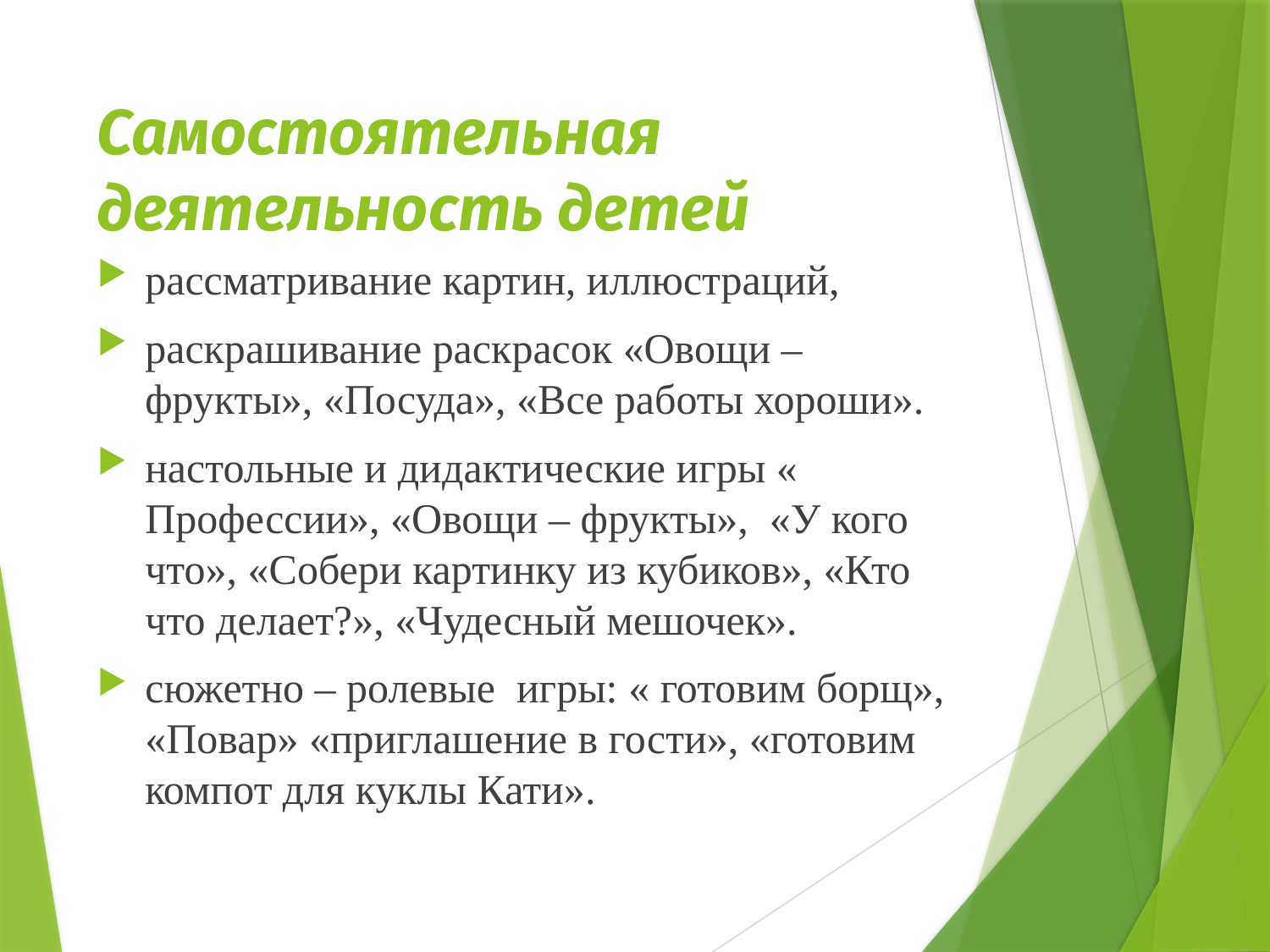

# Самостоятельная деятельность детей
рассматривание картин, иллюстраций,
раскрашивание раскрасок «Овощи – фрукты», «Посуда», «Все работы хороши».
настольные и дидактические игры « Профессии», «Овощи – фрукты»,  «У кого что», «Собери картинку из кубиков», «Кто что делает?», «Чудесный мешочек».
сюжетно – ролевые  игры: « готовим борщ», «Повар» «приглашение в гости», «готовим компот для куклы Кати».